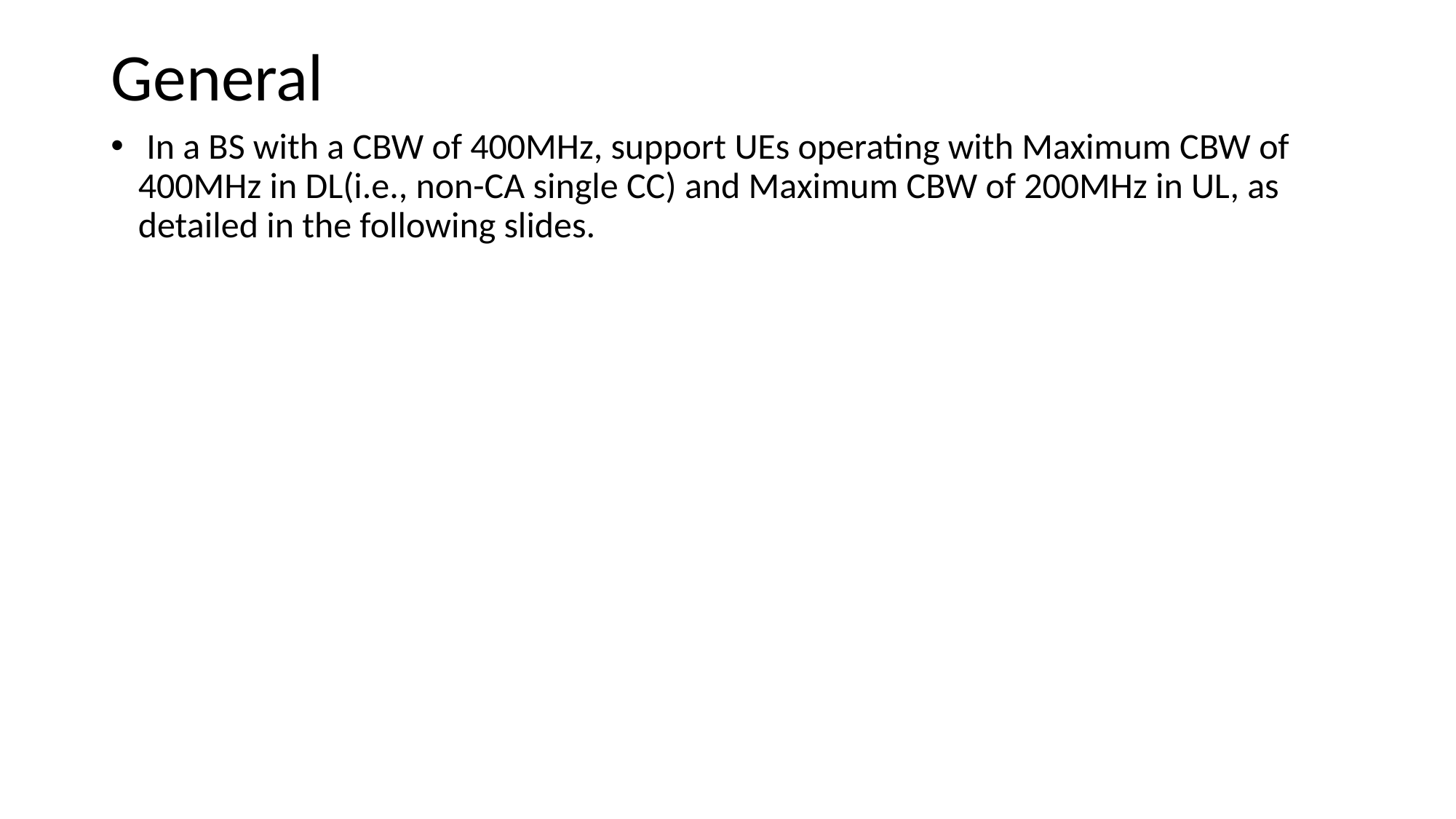

# General
 In a BS with a CBW of 400MHz, support UEs operating with Maximum CBW of 400MHz in DL(i.e., non-CA single CC) and Maximum CBW of 200MHz in UL, as detailed in the following slides.